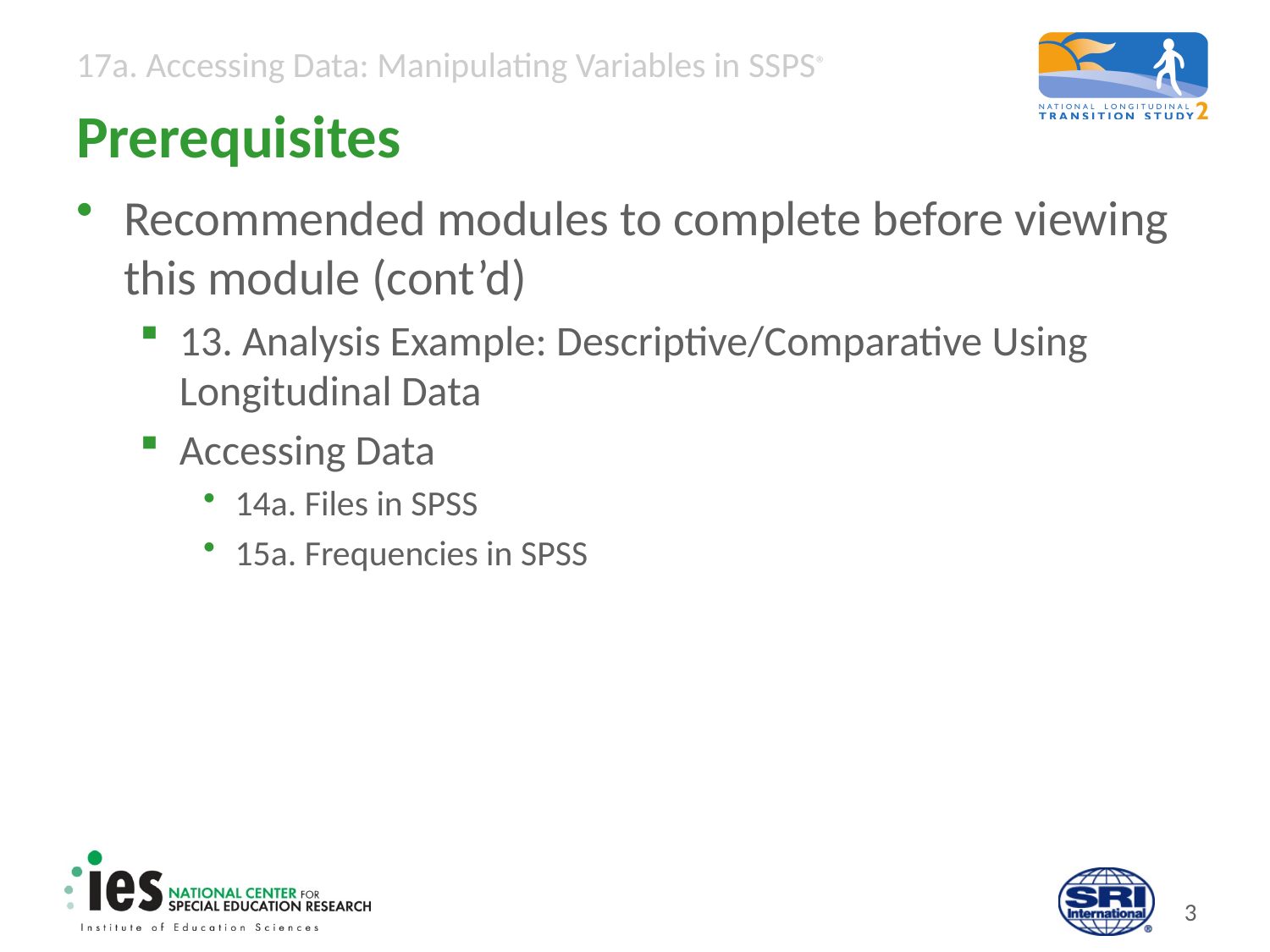

# Prerequisites
Recommended modules to complete before viewing this module (cont’d)
13. Analysis Example: Descriptive/Comparative Using Longitudinal Data
Accessing Data
14a. Files in SPSS
15a. Frequencies in SPSS

3